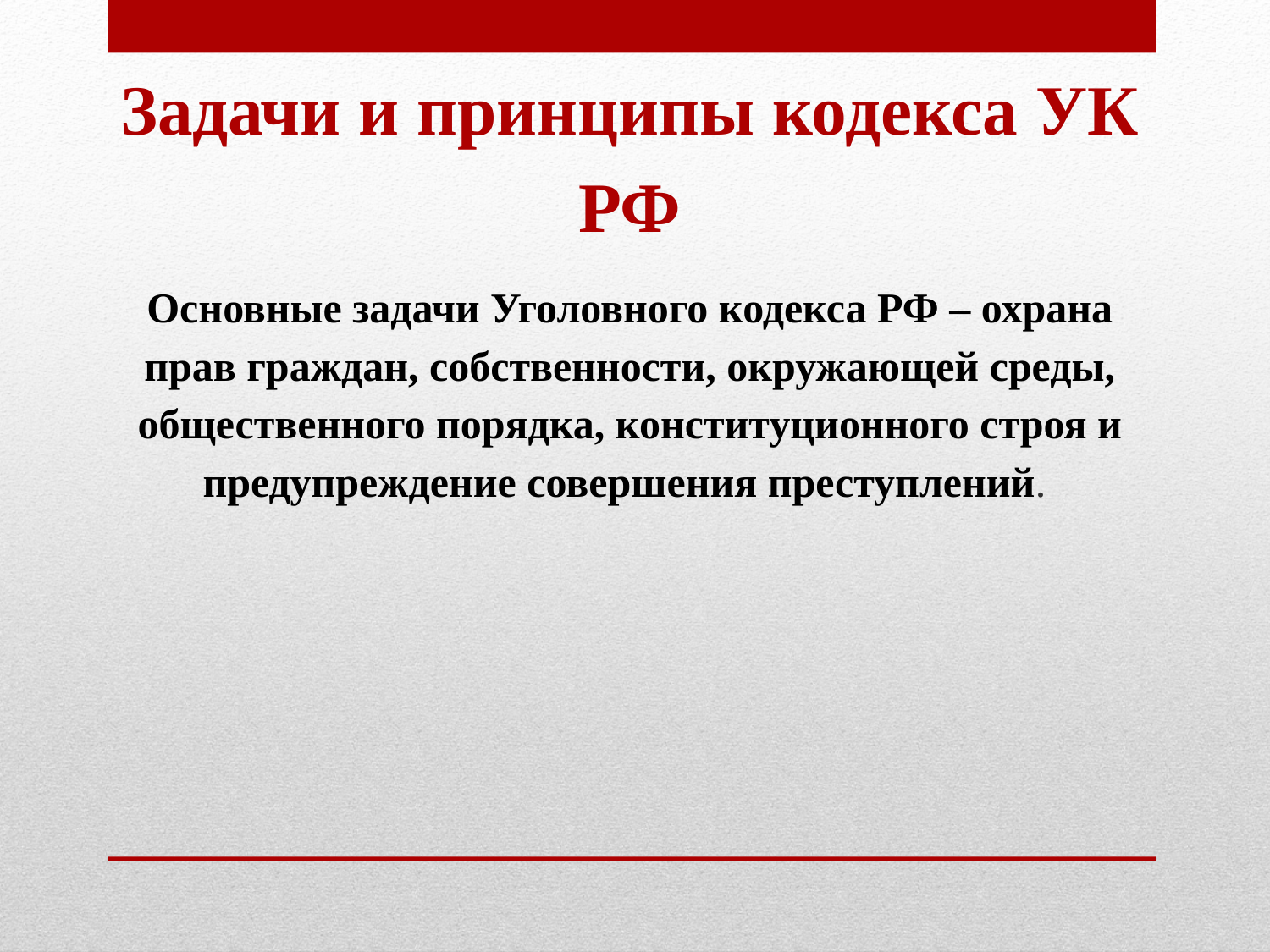

Задачи и принципы кодекса УК РФ
Основные задачи Уголовного кодекса РФ – охрана прав граждан, собственности, окружающей среды, общественного порядка, конституционного строя и предупреждение совершения преступлений.

#